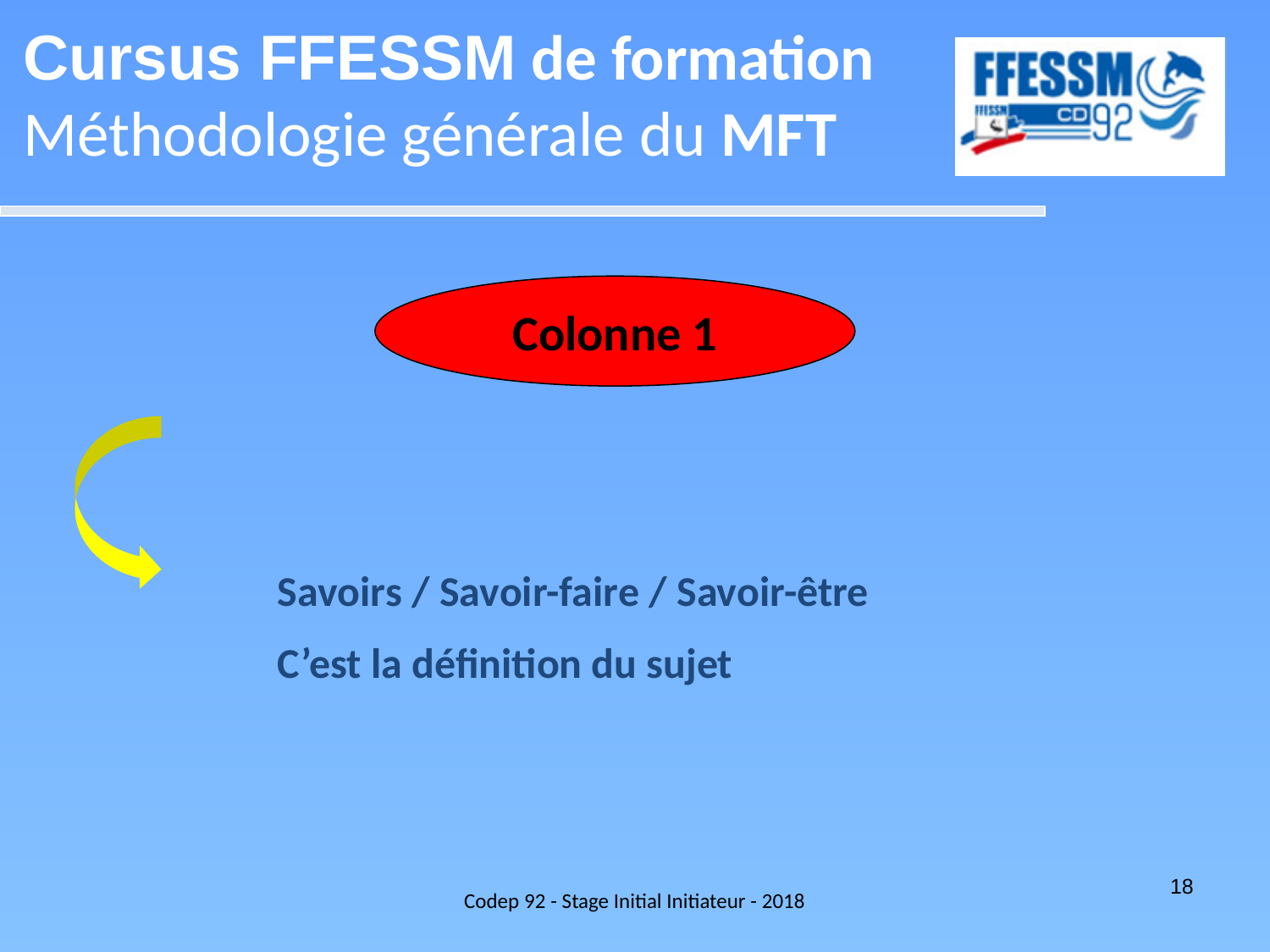

Cursus FFESSM de formation
Méthodologie générale du MFT
Colonne 1

Savoirs / Savoir-faire / Savoir-être
C’est la définition du sujet
Codep 92 - Stage Initial Initiateur - 2018
18